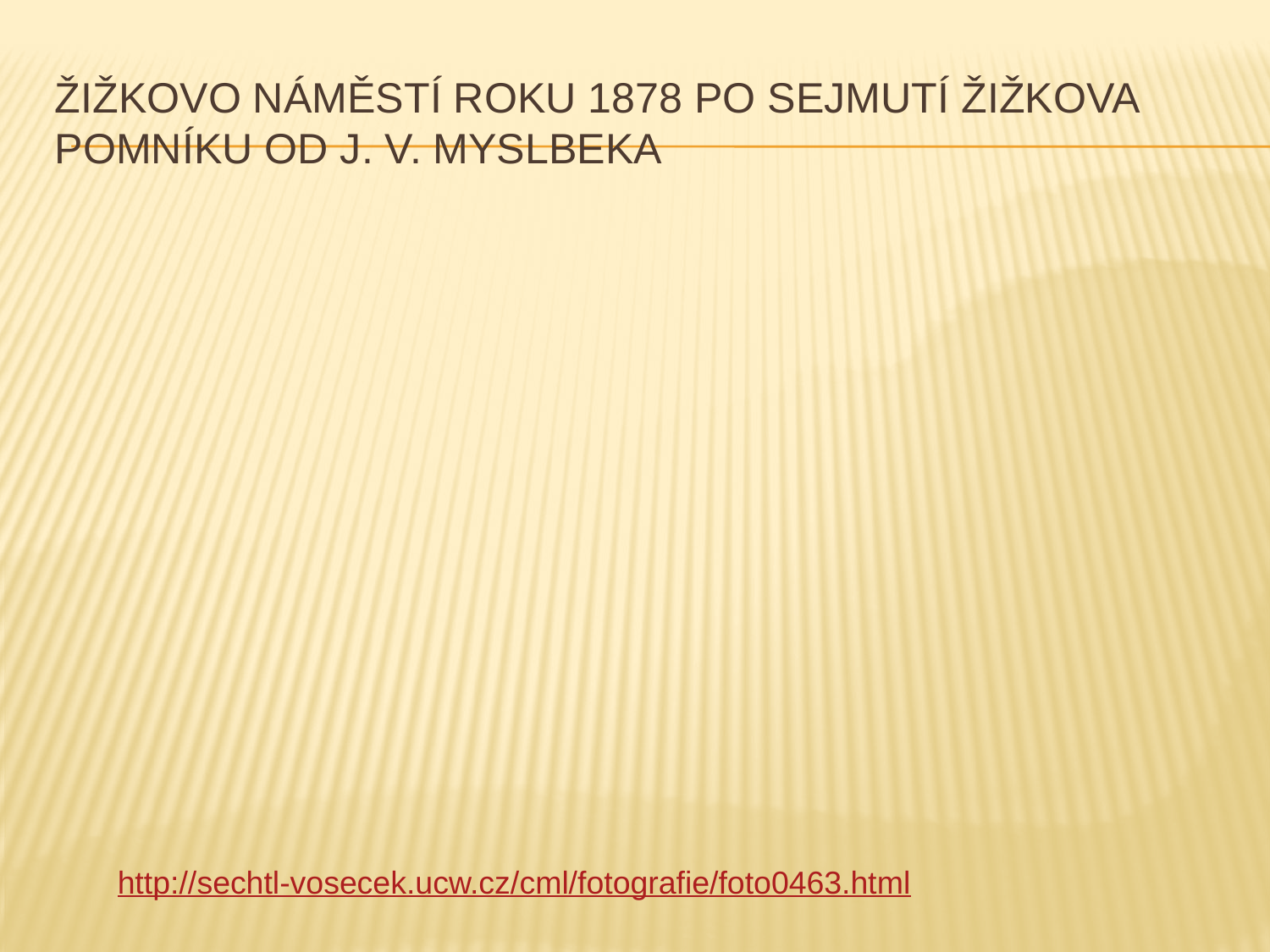

# Žižkovo náměstí roku 1878 po sejmutí Žižkova pomníku od J. V. Myslbeka

http://sechtl-vosecek.ucw.cz/cml/fotografie/foto0463.html